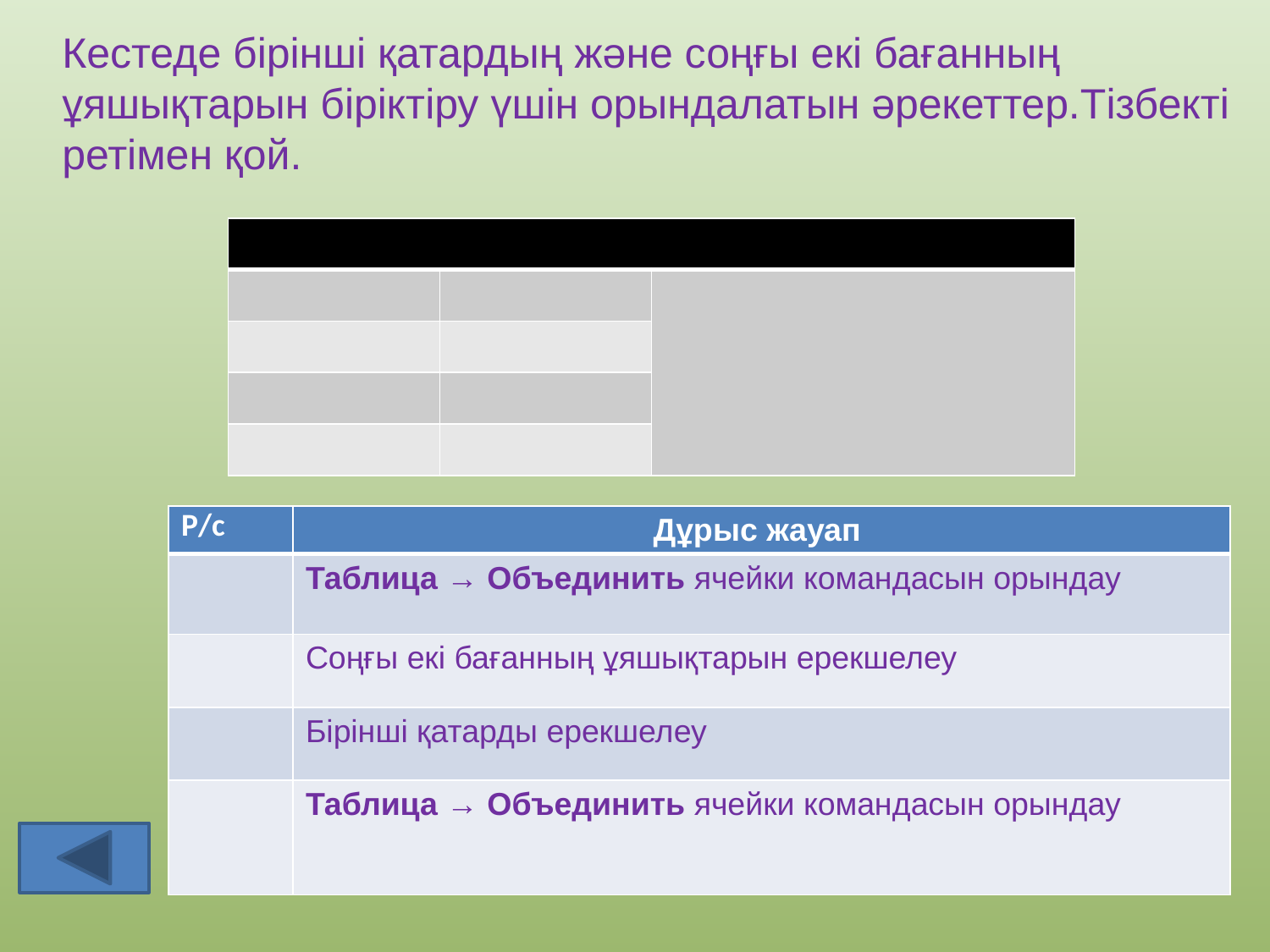

Кестеде бірінші қатардың және соңғы екі бағанның ұяшықтарын біріктіру үшін орындалатын әрекеттер.Тізбекті ретімен қой.
|  |  |  |
| --- | --- | --- |
|  |  |  |
|  |  |  |
|  |  |  |
|  |  |  |
| Р/с | Дұрыс жауап |
| --- | --- |
|  | Таблица → Объединить ячейки командасын орындау |
|  | Соңғы екі бағанның ұяшықтарын ерекшелеу |
|  | Бірінші қатарды ерекшелеу |
|  | Таблица → Объединить ячейки командасын орындау |